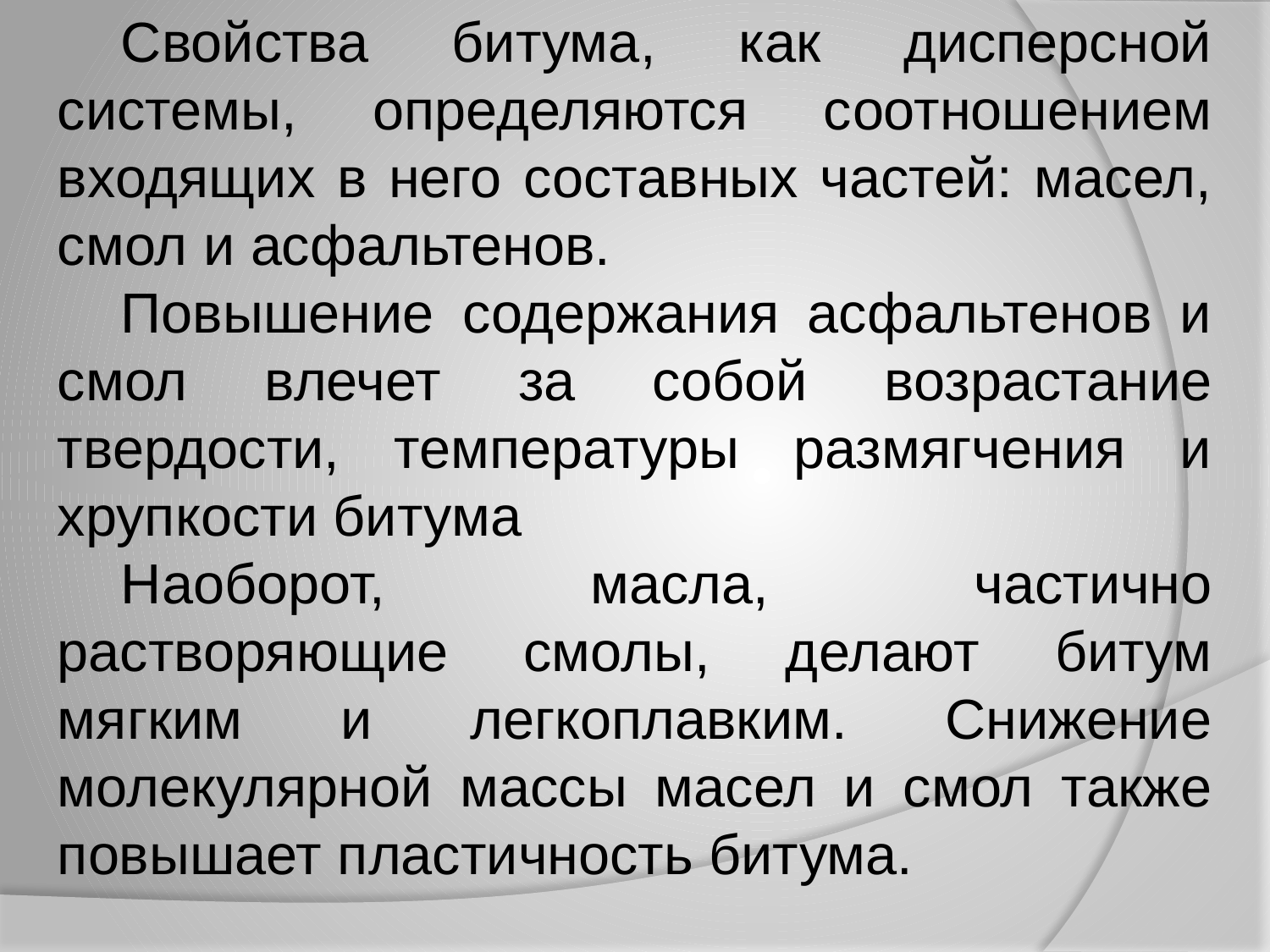

Свойства битума, как дисперсной системы, определяются соотношением входящих в него составных частей: масел, смол и асфальтенов.
Повышение содержания асфальтенов и смол влечет за собой возрастание твердости, температуры размягчения и хрупкости битума
Наоборот, масла, частично растворяющие смолы, делают битум мягким и легкоплавким. Снижение молекулярной массы масел и смол также повышает пластичность битума.